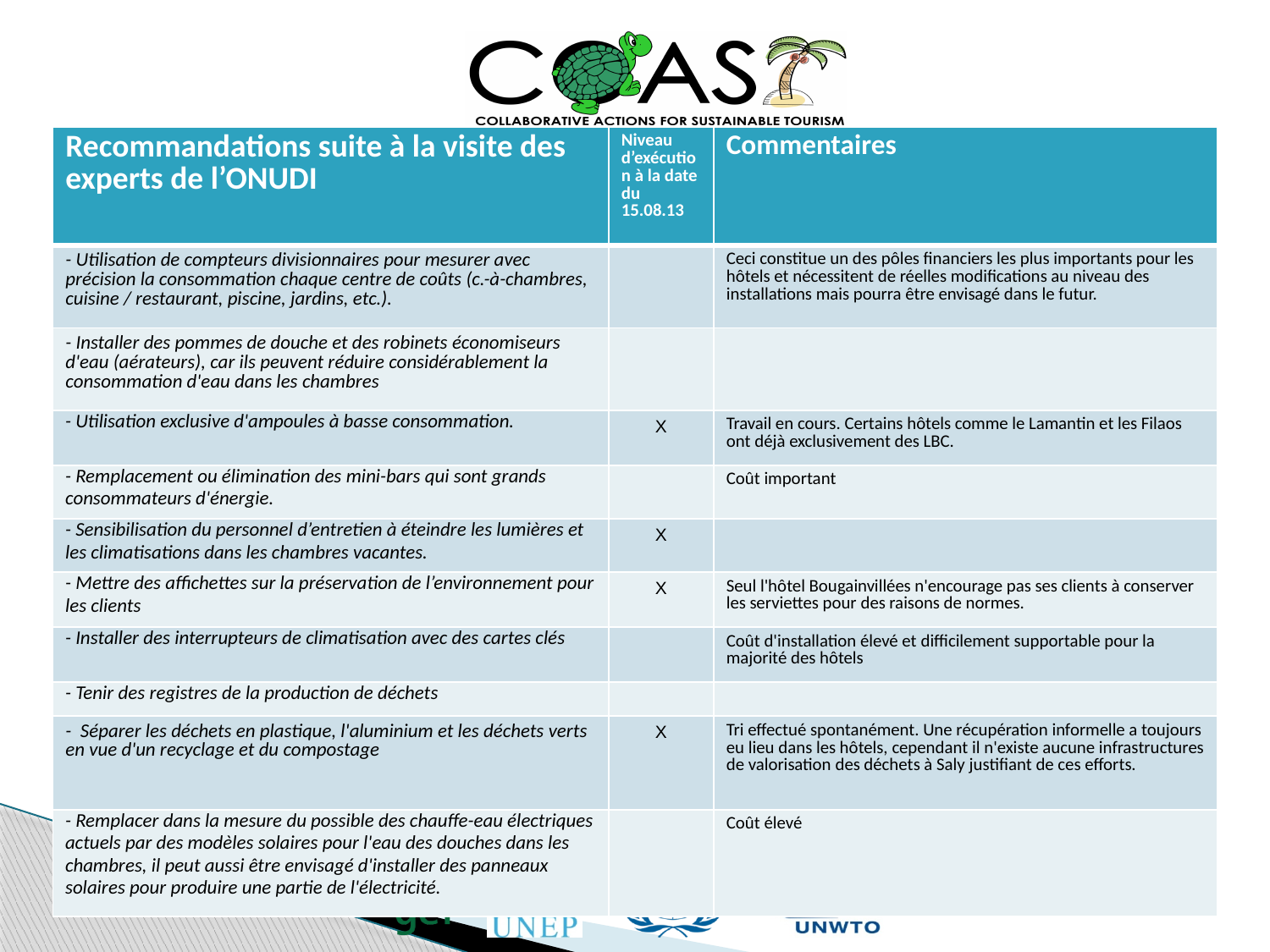

| Recommandations suite à la visite des experts de l’ONUDI | Niveau d’exécution à la date du 15.08.13 | Commentaires |
| --- | --- | --- |
| - Utilisation de compteurs divisionnaires pour mesurer avec précision la consommation chaque centre de coûts (c.-à-chambres, cuisine / restaurant, piscine, jardins, etc.). |  | Ceci constitue un des pôles financiers les plus importants pour les hôtels et nécessitent de réelles modifications au niveau des installations mais pourra être envisagé dans le futur. |
| - Installer des pommes de douche et des robinets économiseurs d'eau (aérateurs), car ils peuvent réduire considérablement la consommation d'eau dans les chambres |  |  |
| - Utilisation exclusive d'ampoules à basse consommation. | X | Travail en cours. Certains hôtels comme le Lamantin et les Filaos ont déjà exclusivement des LBC. |
| - Remplacement ou élimination des mini-bars qui sont grands consommateurs d'énergie. |  | Coût important |
| - Sensibilisation du personnel d’entretien à éteindre les lumières et les climatisations dans les chambres vacantes. | X |  |
| - Mettre des affichettes sur la préservation de l’environnement pour les clients | X | Seul l'hôtel Bougainvillées n'encourage pas ses clients à conserver les serviettes pour des raisons de normes. |
| - Installer des interrupteurs de climatisation avec des cartes clés |  | Coût d'installation élevé et difficilement supportable pour la majorité des hôtels |
| - Tenir des registres de la production de déchets |  |  |
| - Séparer les déchets en plastique, l'aluminium et les déchets verts en vue d'un recyclage et du compostage | X | Tri effectué spontanément. Une récupération informelle a toujours eu lieu dans les hôtels, cependant il n'existe aucune infrastructures de valorisation des déchets à Saly justifiant de ces efforts. |
| - Remplacer dans la mesure du possible des chauffe-eau électriques actuels par des modèles solaires pour l'eau des douches dans les chambres, il peut aussi être envisagé d'installer des panneaux solaires pour produire une partie de l'électricité. |  | Coût élevé |